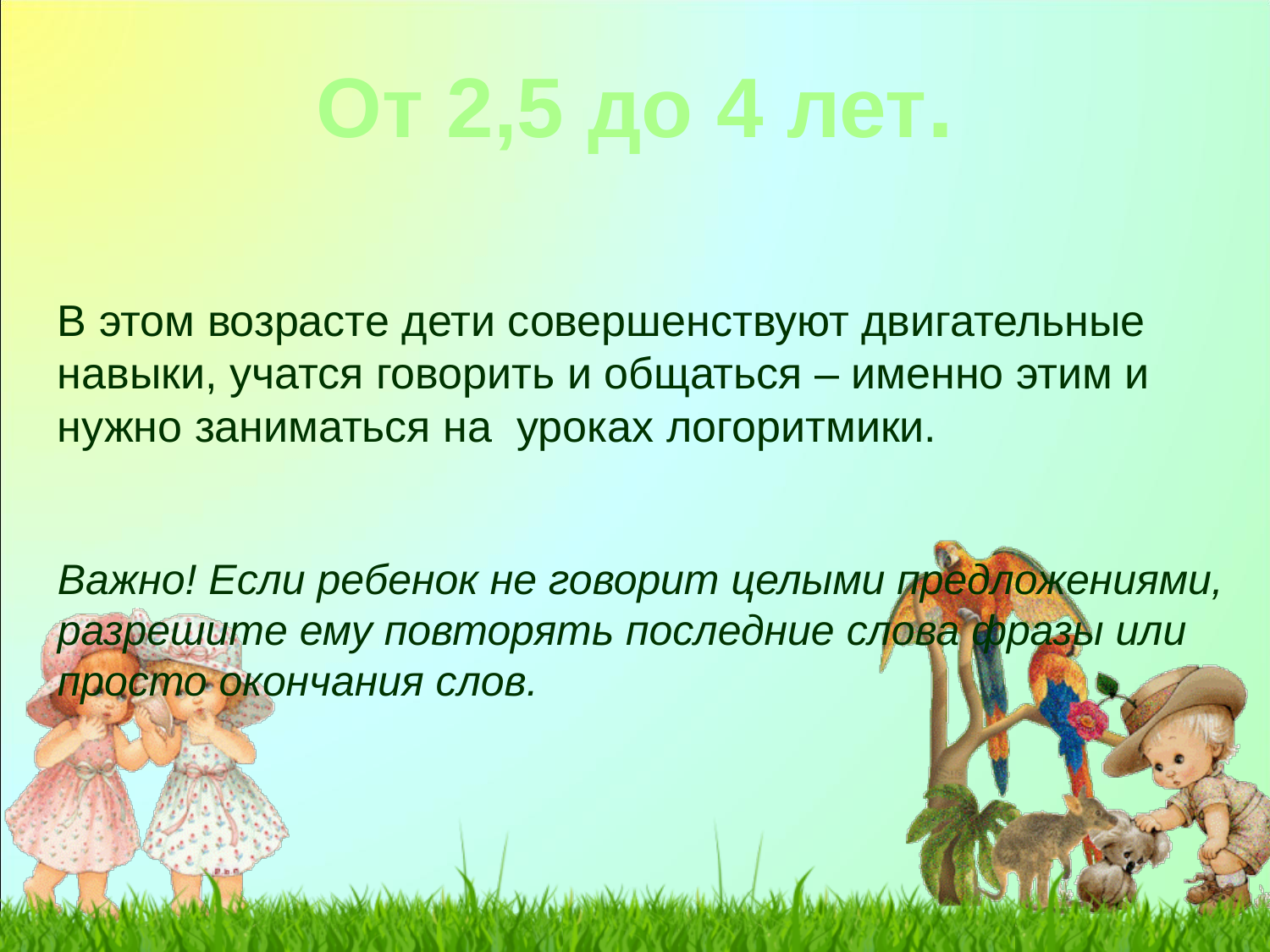

От 2,5 до 4 лет.
#
В этом возрасте дети совершенствуют двигательные навыки, учатся говорить и общаться – именно этим и нужно заниматься на  уроках логоритмики.

Важно! Если ребенок не говорит целыми предложениями, разрешите ему повторять последние слова фразы или просто окончания слов.